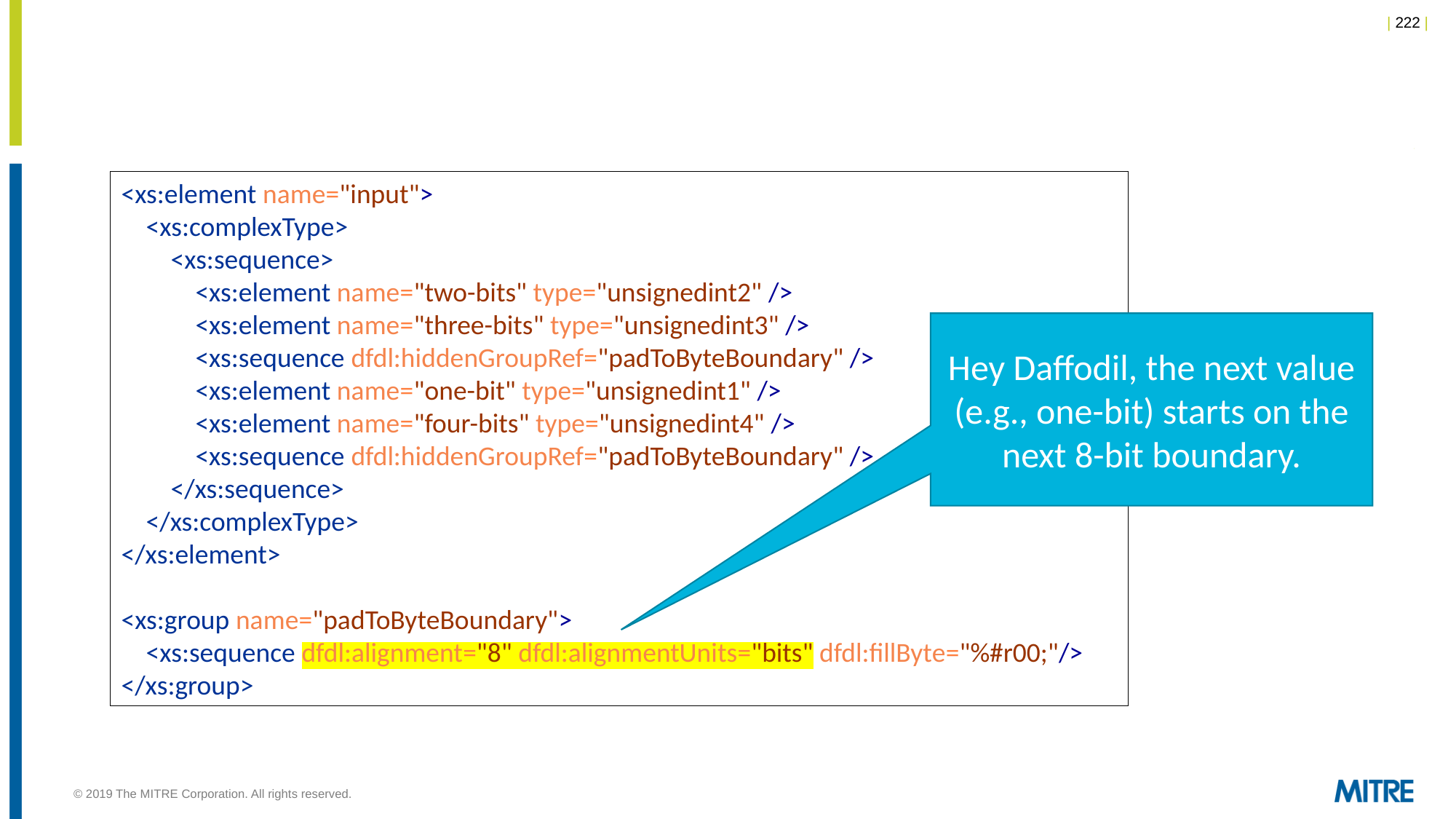

<xs:element name="input">
    <xs:complexType>
        <xs:sequence>
            <xs:element name="two-bits" type="unsignedint2" />
            <xs:element name="three-bits" type="unsignedint3" />
            <xs:sequence dfdl:hiddenGroupRef="padToByteBoundary" />
            <xs:element name="one-bit" type="unsignedint1" />
            <xs:element name="four-bits" type="unsignedint4" />
            <xs:sequence dfdl:hiddenGroupRef="padToByteBoundary" />
        </xs:sequence>
    </xs:complexType>
</xs:element>
<xs:group name="padToByteBoundary">
    <xs:sequence dfdl:alignment="8" dfdl:alignmentUnits="bits" dfdl:fillByte="%#r00;"/>
</xs:group>
Hey Daffodil, the next value (e.g., one-bit) starts on the next 8-bit boundary.
© 2019 The MITRE Corporation. All rights reserved.